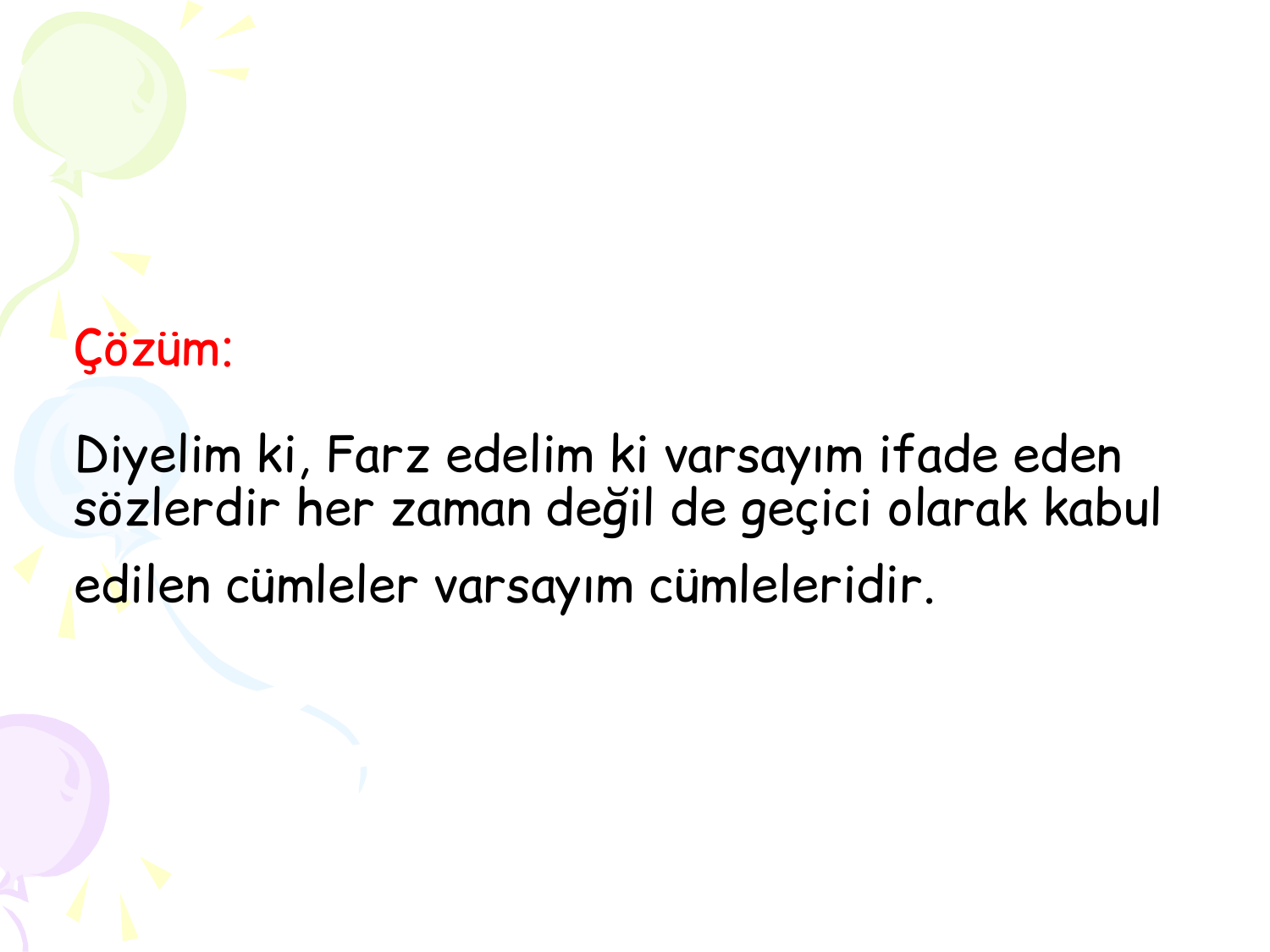

# Çözüm: Diyelim ki, Farz edelim ki varsayım ifade eden sözlerdir her zaman değil de geçici olarak kabul edilen cümleler varsayım cümleleridir.